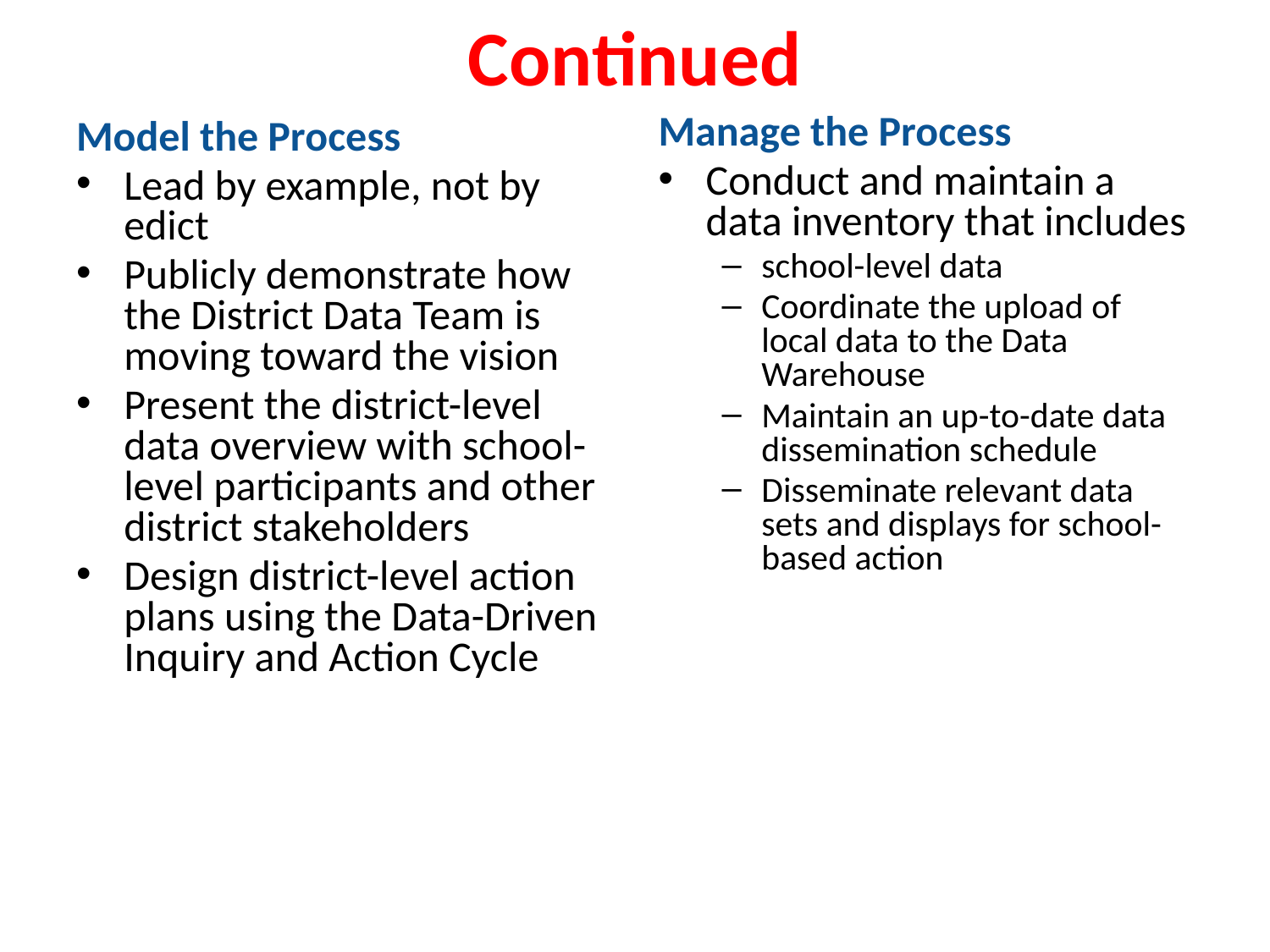

# Continued
Manage the Process
Conduct and maintain a data inventory that includes
school-level data
Coordinate the upload of local data to the Data Warehouse
Maintain an up-to-date data dissemination schedule
Disseminate relevant data sets and displays for school-based action

Model the Process
Lead by example, not by edict
Publicly demonstrate how the District Data Team is moving toward the vision
Present the district-level data overview with school-level participants and other district stakeholders
Design district-level action plans using the Data-Driven Inquiry and Action Cycle